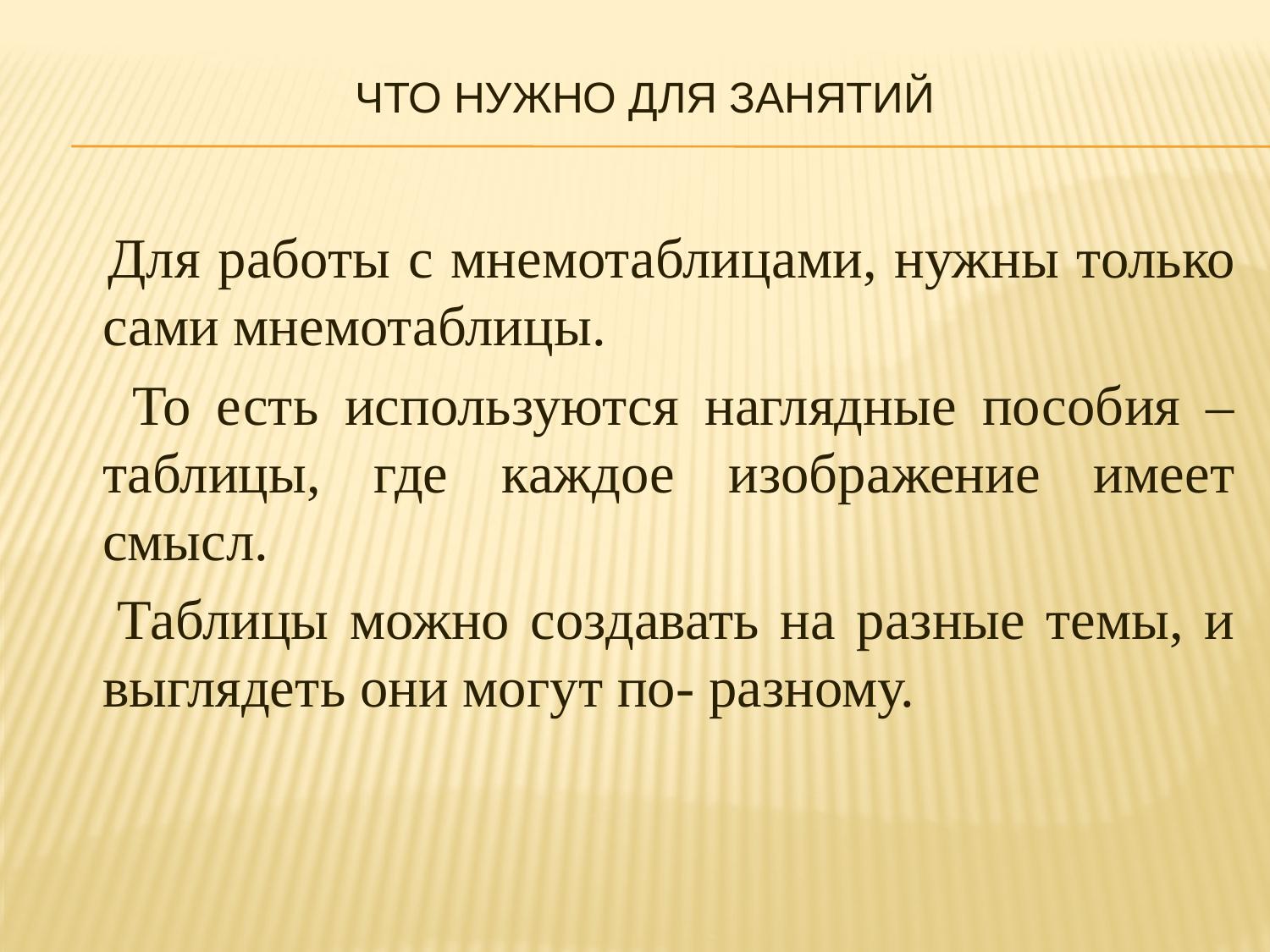

# Что нужно для занятий
   Для работы с мнемотаблицами, нужны только сами мнемотаблицы.
   То есть используются наглядные пособия – таблицы, где каждое изображение имеет смысл.
   Таблицы можно создавать на разные темы, и выглядеть они могут по- разному.